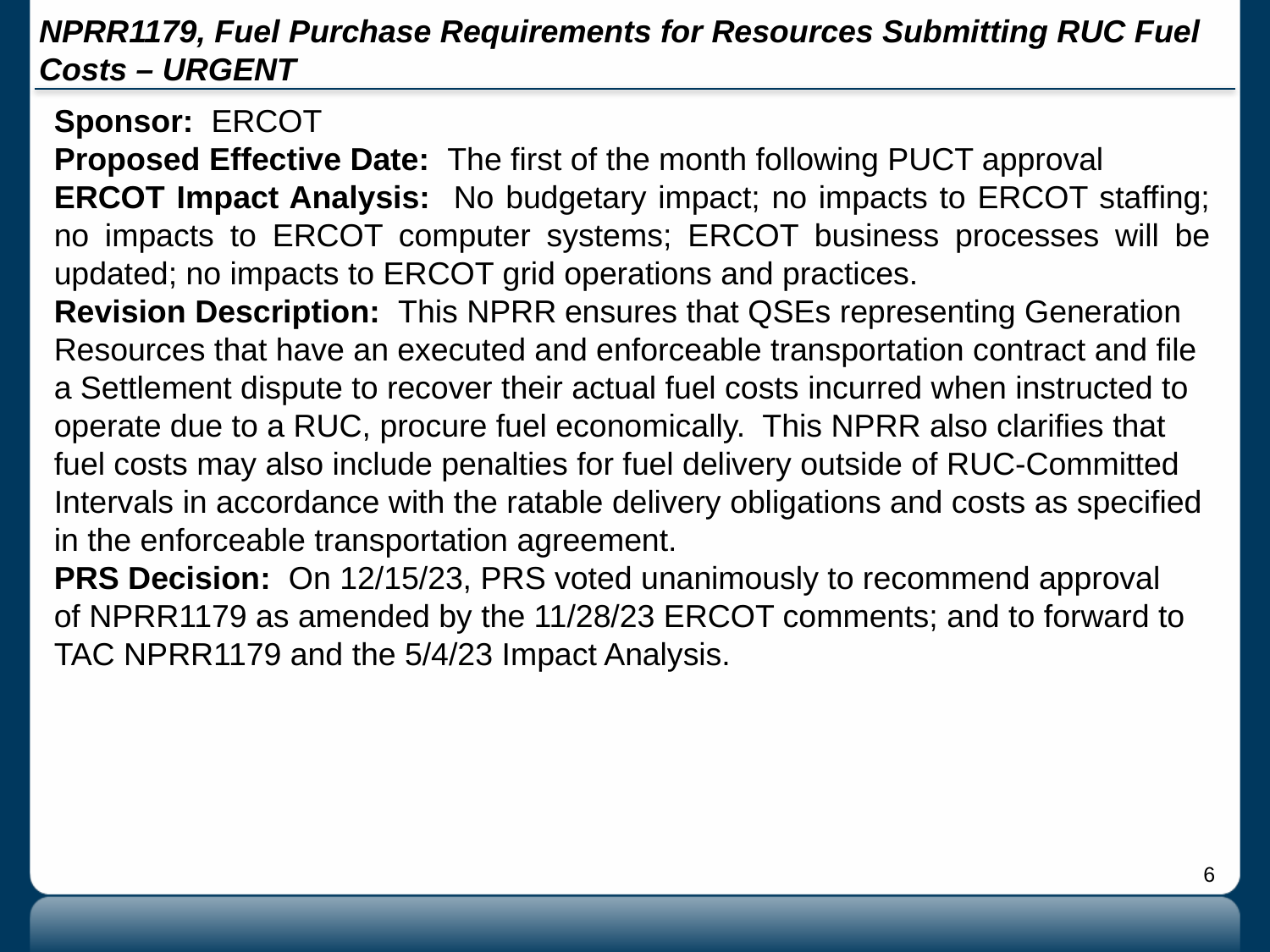

# NPRR1179, Fuel Purchase Requirements for Resources Submitting RUC Fuel Costs – URGENT
Sponsor:  ERCOT
Proposed Effective Date:  The first of the month following PUCT approval
ERCOT Impact Analysis:  No budgetary impact; no impacts to ERCOT staffing; no impacts to ERCOT computer systems; ERCOT business processes will be updated; no impacts to ERCOT grid operations and practices.
Revision Description:  This NPRR ensures that QSEs representing Generation Resources that have an executed and enforceable transportation contract and file a Settlement dispute to recover their actual fuel costs incurred when instructed to operate due to a RUC, procure fuel economically.  This NPRR also clarifies that fuel costs may also include penalties for fuel delivery outside of RUC-Committed Intervals in accordance with the ratable delivery obligations and costs as specified in the enforceable transportation agreement.
PRS Decision:  On 12/15/23, PRS voted unanimously to recommend approval of NPRR1179 as amended by the 11/28/23 ERCOT comments; and to forward to TAC NPRR1179 and the 5/4/23 Impact Analysis.